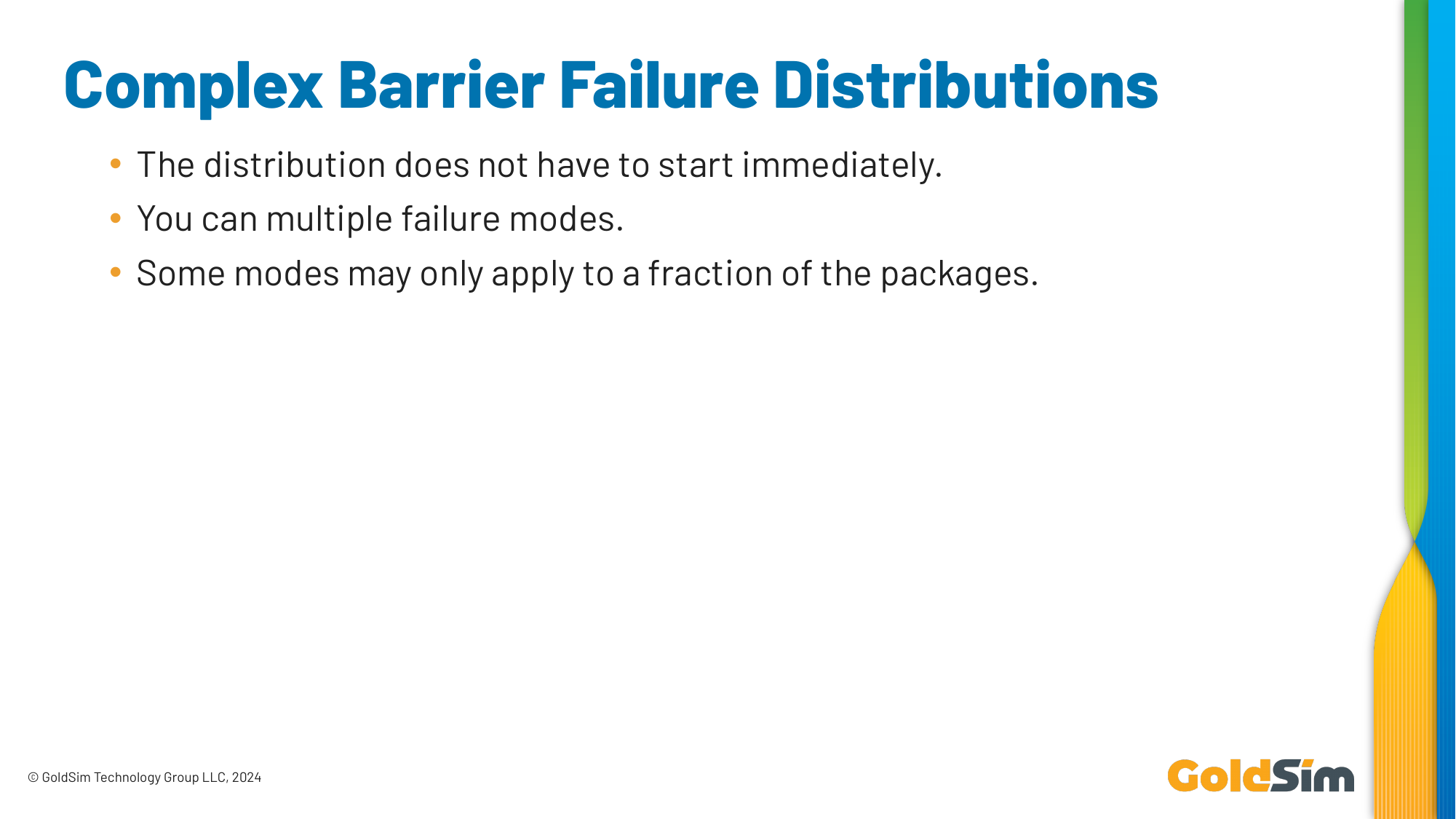

# Complex Barrier Failure Distributions
The distribution does not have to start immediately.
You can multiple failure modes.
Some modes may only apply to a fraction of the packages.

© GoldSim Technology Group LLC, 2024